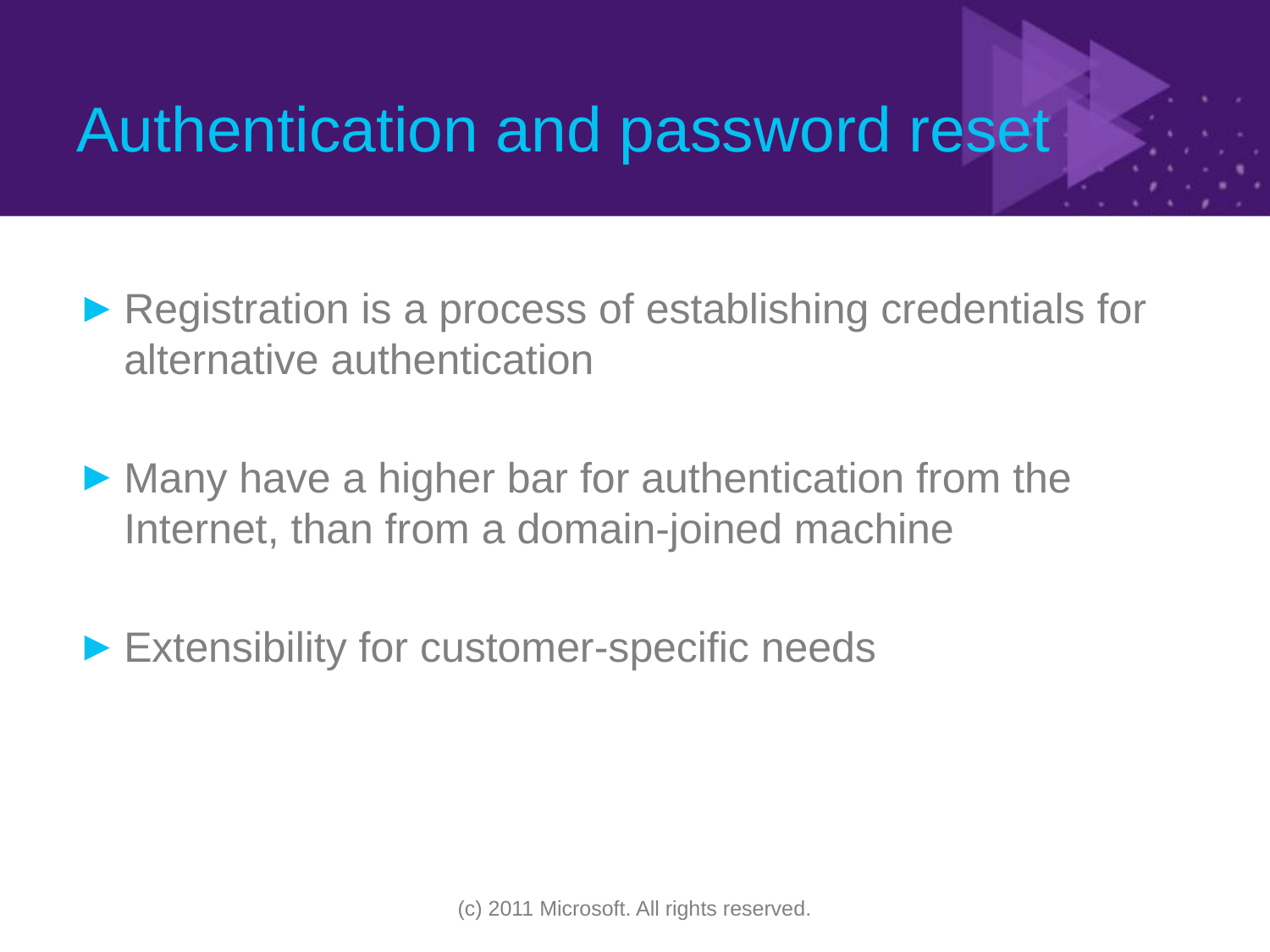

# Authentication and password reset

Registration is a process of establishing credentials for alternative authentication

Many have a higher bar for authentication from the Internet, than from a domain-joined machine

Extensibility for customer-specific needs
(c) 2011 Microsoft. All rights reserved.